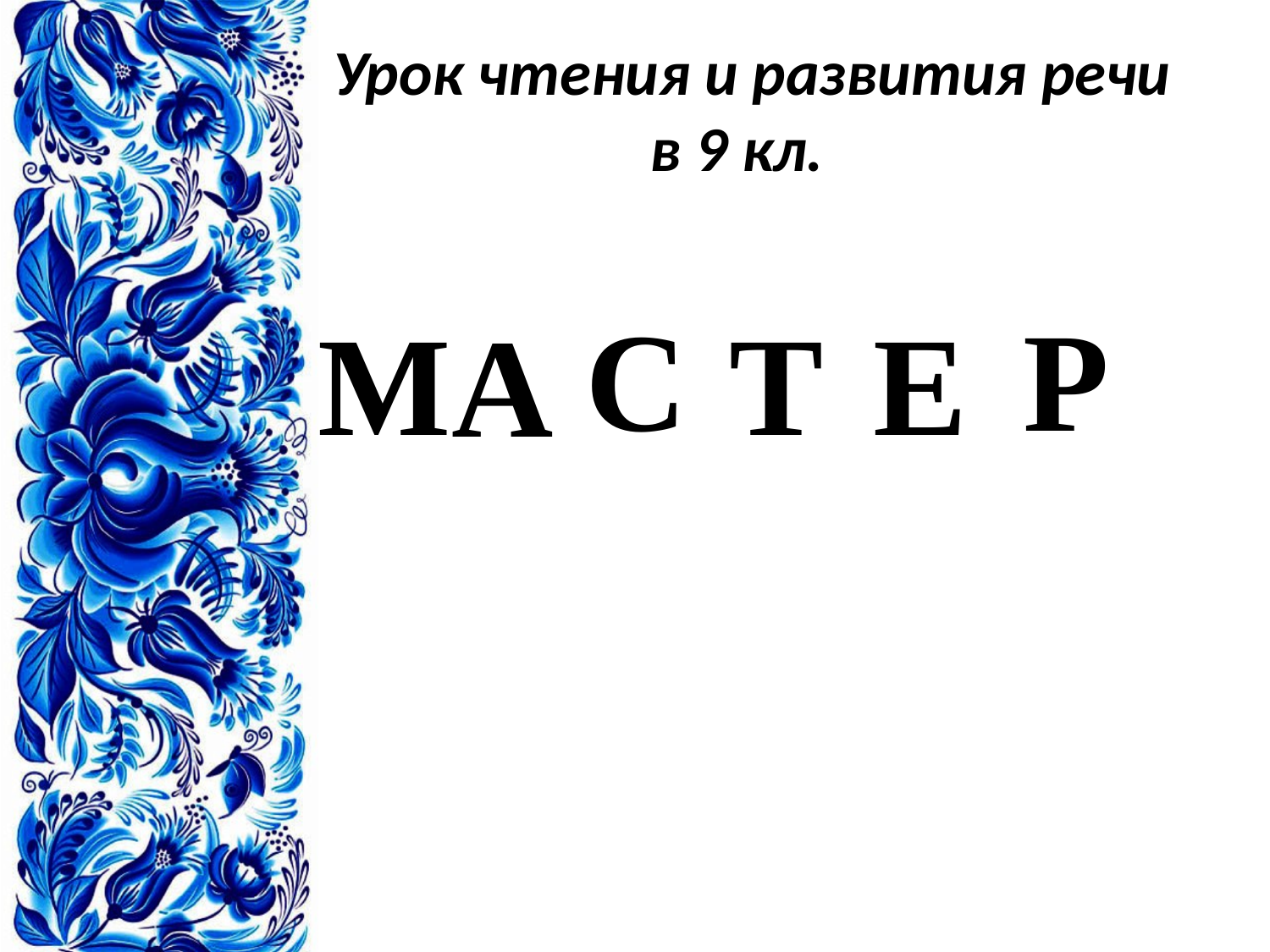

Урок чтения и развития речи
                       в 9 кл.
С
Р
М
Е
Т
А